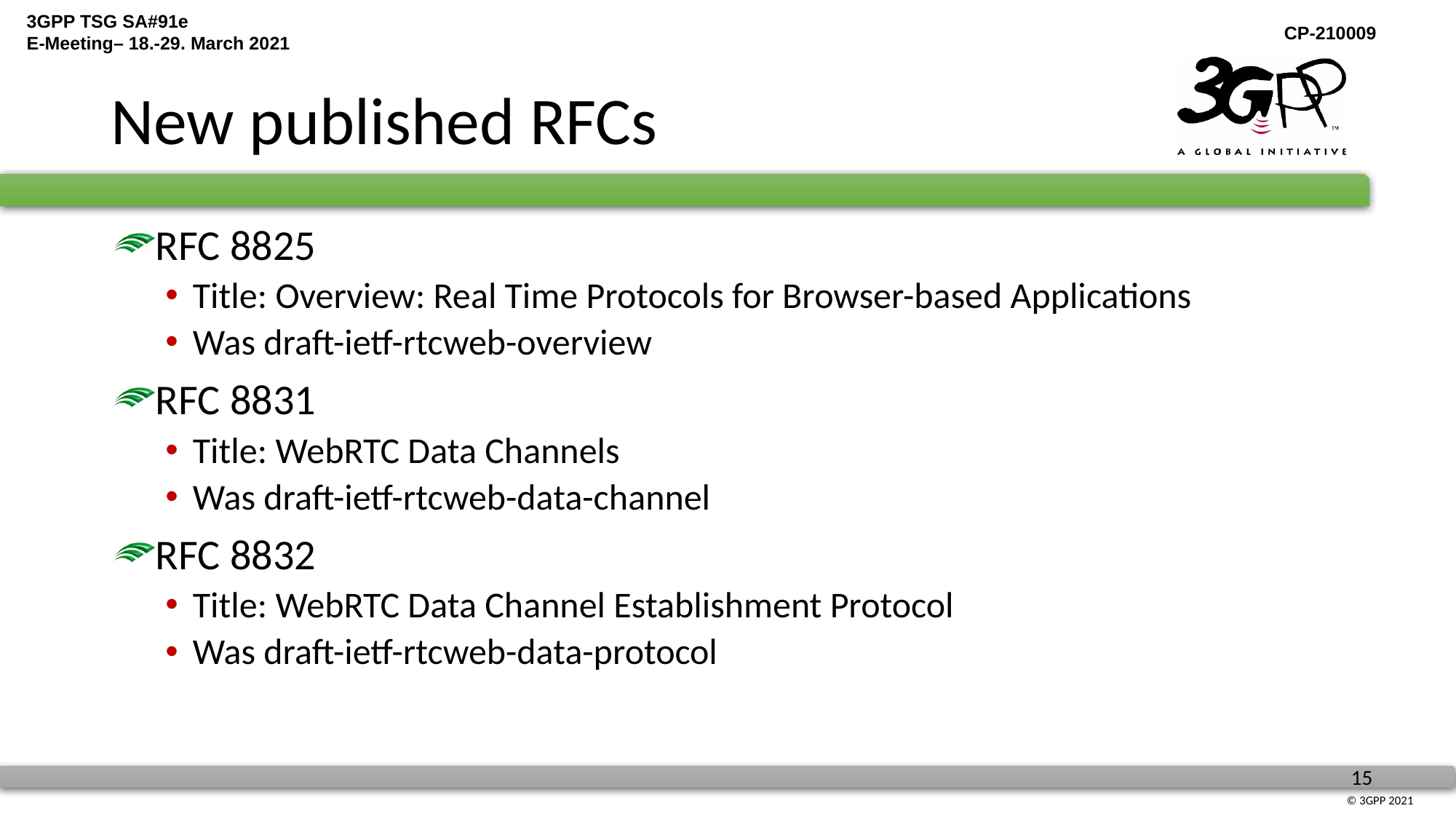

# New published RFCs
RFC 8825
Title: Overview: Real Time Protocols for Browser-based Applications
Was draft-ietf-rtcweb-overview
RFC 8831
Title: WebRTC Data Channels
Was draft-ietf-rtcweb-data-channel
RFC 8832
Title: WebRTC Data Channel Establishment Protocol
Was draft-ietf-rtcweb-data-protocol